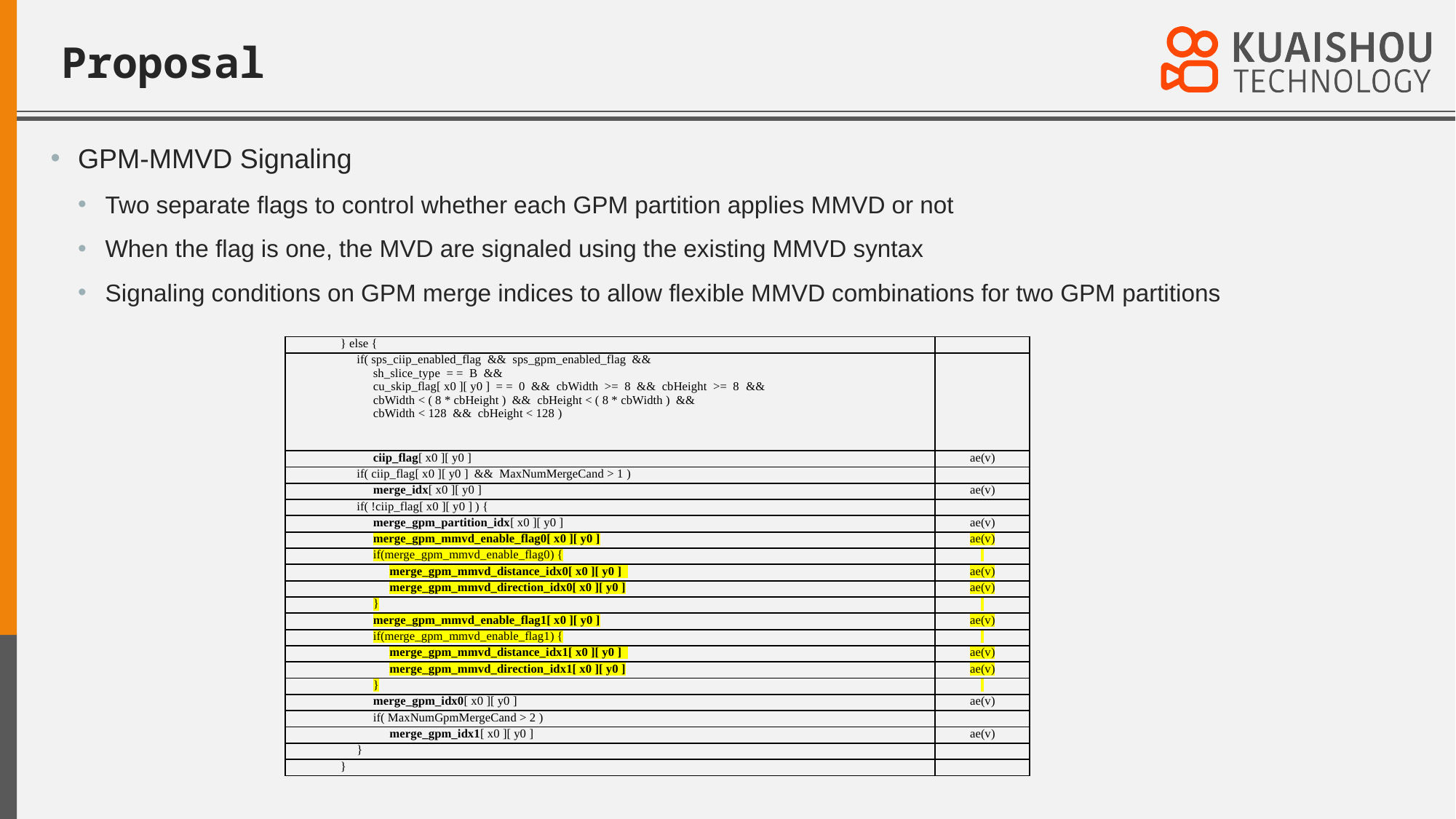

# Proposal
GPM-MMVD Signaling
Two separate flags to control whether each GPM partition applies MMVD or not
When the flag is one, the MVD are signaled using the existing MMVD syntax
Signaling conditions on GPM merge indices to allow flexible MMVD combinations for two GPM partitions

| } else { |  |
| --- | --- |
| if( sps\_ciip\_enabled\_flag && sps\_gpm\_enabled\_flag && sh\_slice\_type = = B && cu\_skip\_flag[ x0 ][ y0 ] = = 0 && cbWidth >= 8 && cbHeight >= 8 && cbWidth < ( 8 \* cbHeight ) && cbHeight < ( 8 \* cbWidth ) && cbWidth < 128 && cbHeight < 128 ) |  |
| ciip\_flag[ x0 ][ y0 ] | ae(v) |
| if( ciip\_flag[ x0 ][ y0 ] && MaxNumMergeCand > 1 ) |  |
| merge\_idx[ x0 ][ y0 ] | ae(v) |
| if( !ciip\_flag[ x0 ][ y0 ] ) { |  |
| merge\_gpm\_partition\_idx[ x0 ][ y0 ] | ae(v) |
| merge\_gpm\_mmvd\_enable\_flag0[ x0 ][ y0 ] | ae(v) |
| if(merge\_gpm\_mmvd\_enable\_flag0) { |  |
| merge\_gpm\_mmvd\_distance\_idx0[ x0 ][ y0 ] | ae(v) |
| merge\_gpm\_mmvd\_direction\_idx0[ x0 ][ y0 ] | ae(v) |
| } |  |
| merge\_gpm\_mmvd\_enable\_flag1[ x0 ][ y0 ] | ae(v) |
| if(merge\_gpm\_mmvd\_enable\_flag1) { |  |
| merge\_gpm\_mmvd\_distance\_idx1[ x0 ][ y0 ] | ae(v) |
| merge\_gpm\_mmvd\_direction\_idx1[ x0 ][ y0 ] | ae(v) |
| } |  |
| merge\_gpm\_idx0[ x0 ][ y0 ] | ae(v) |
| if( MaxNumGpmMergeCand > 2 ) |  |
| merge\_gpm\_idx1[ x0 ][ y0 ] | ae(v) |
| } |  |
| } |  |